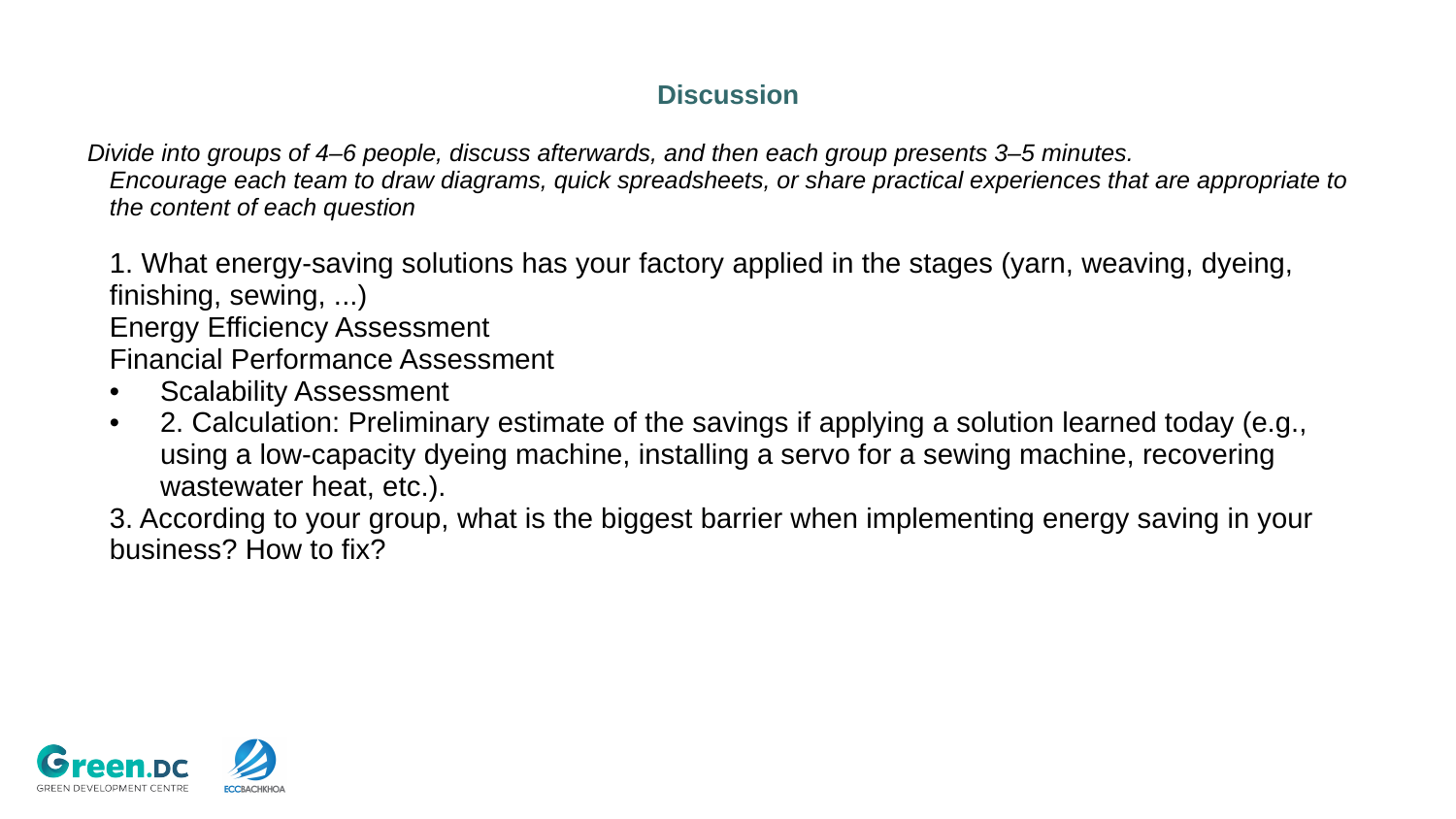

# Discussion
Divide into groups of 4–6 people, discuss afterwards, and then each group presents 3–5 minutes.
Encourage each team to draw diagrams, quick spreadsheets, or share practical experiences that are appropriate to the content of each question

1. What energy-saving solutions has your factory applied in the stages (yarn, weaving, dyeing, finishing, sewing, ...)
Energy Efficiency Assessment
Financial Performance Assessment
Scalability Assessment
2. Calculation: Preliminary estimate of the savings if applying a solution learned today (e.g., using a low-capacity dyeing machine, installing a servo for a sewing machine, recovering wastewater heat, etc.).
3. According to your group, what is the biggest barrier when implementing energy saving in your business? How to fix?